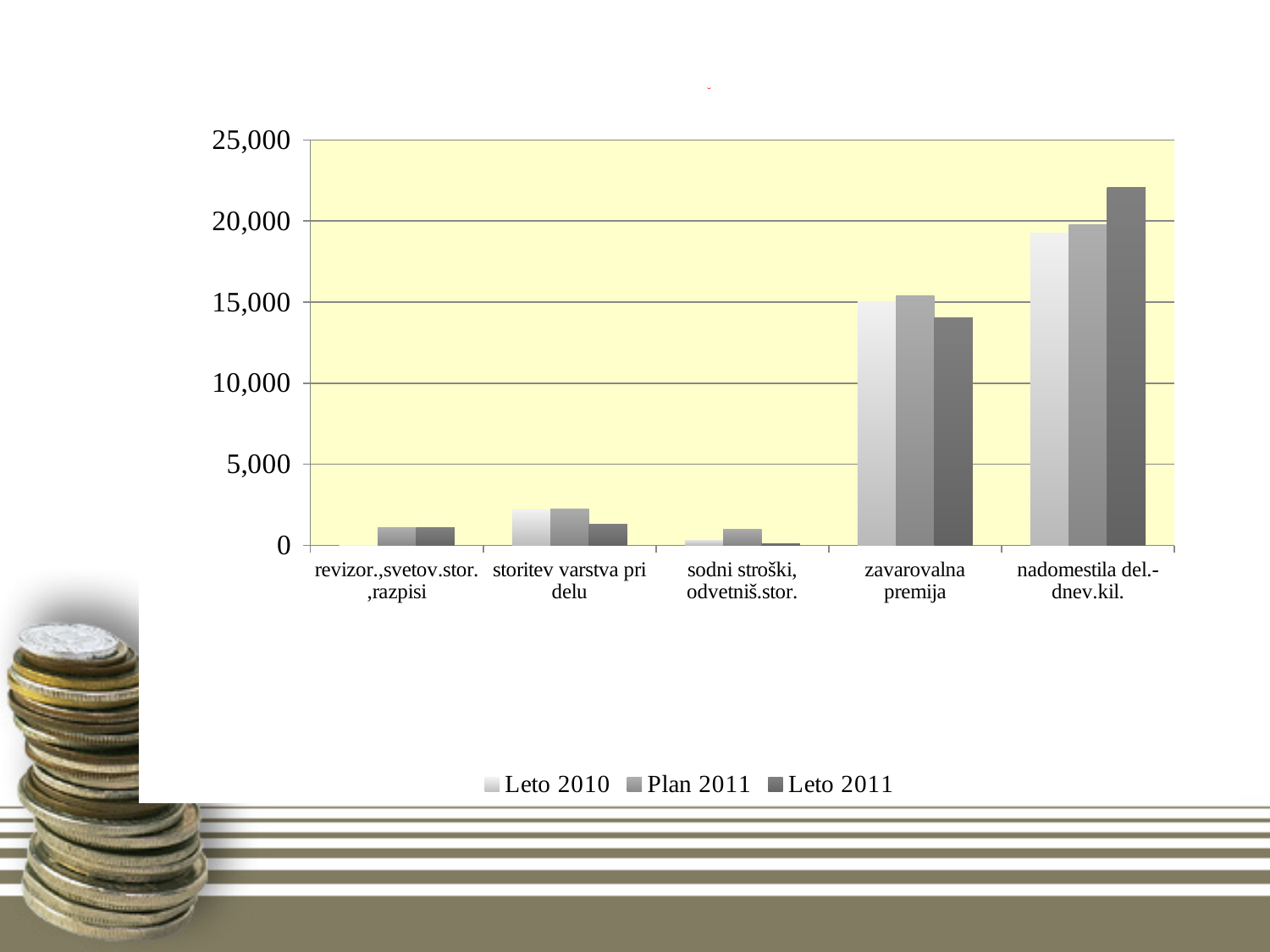

# Primerjava – STROŠKI STORITEV

### Chart

| Category | Leto 2010 | Plan 2011 | Leto 2011 |
|---|---|---|---|
| revizor.,svetov.stor.,razpisi | 0.0 | 1078.2 | 1078.2 |
| storitev varstva pri delu | 2179.5 | 2238.35 | 1313.28 |
| sodni stroški, odvetniš.stor. | 317.52 | 1000.0 | 80.87 |
| zavarovalna premija | 15015.86 | 15421.29 | 14032.6 |
| nadomestila del.-dnev.kil. | 19274.57 | 19794.98 | 22091.82 |